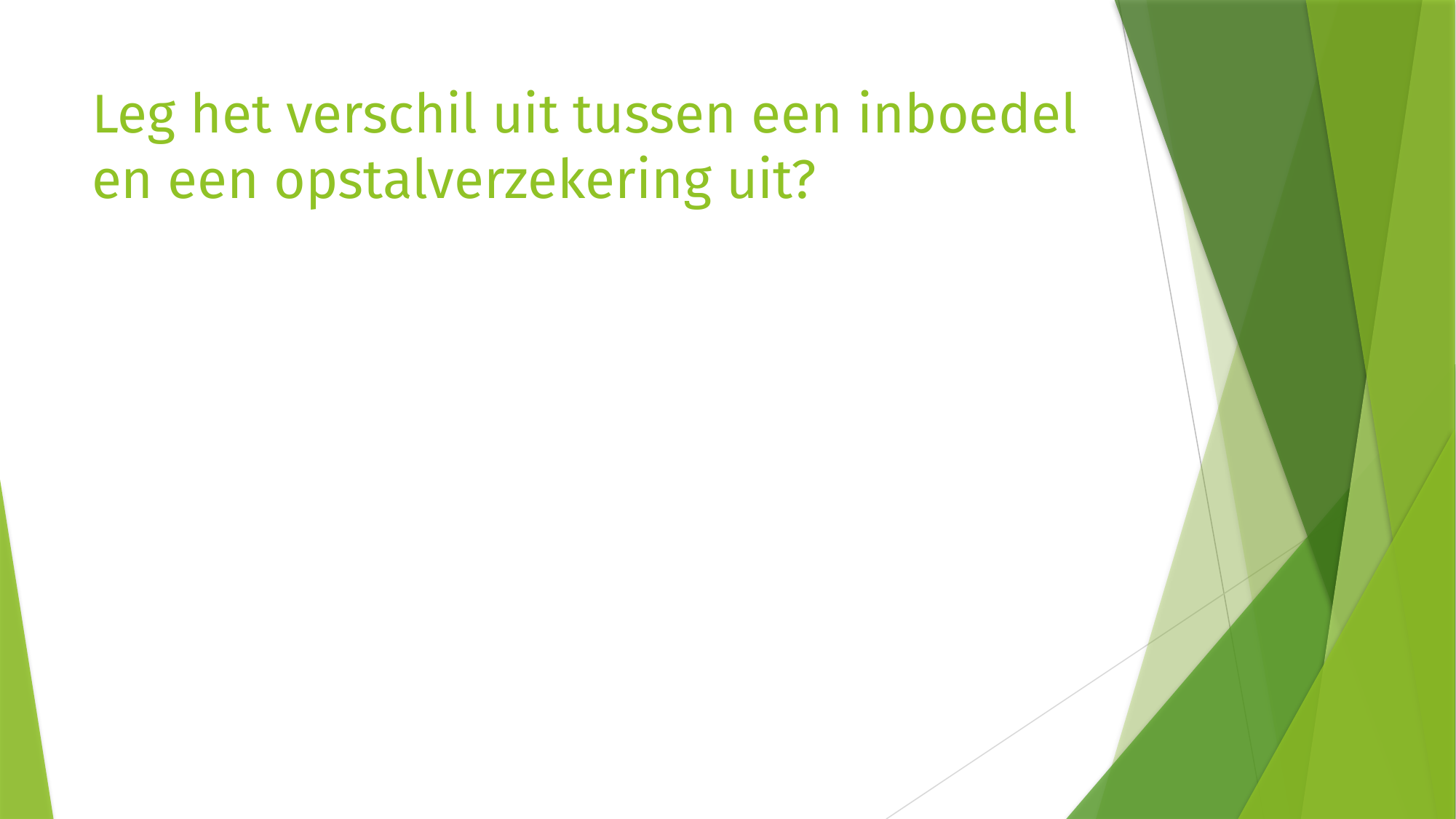

# Leg het verschil uit tussen een inboedel en een opstalverzekering uit?